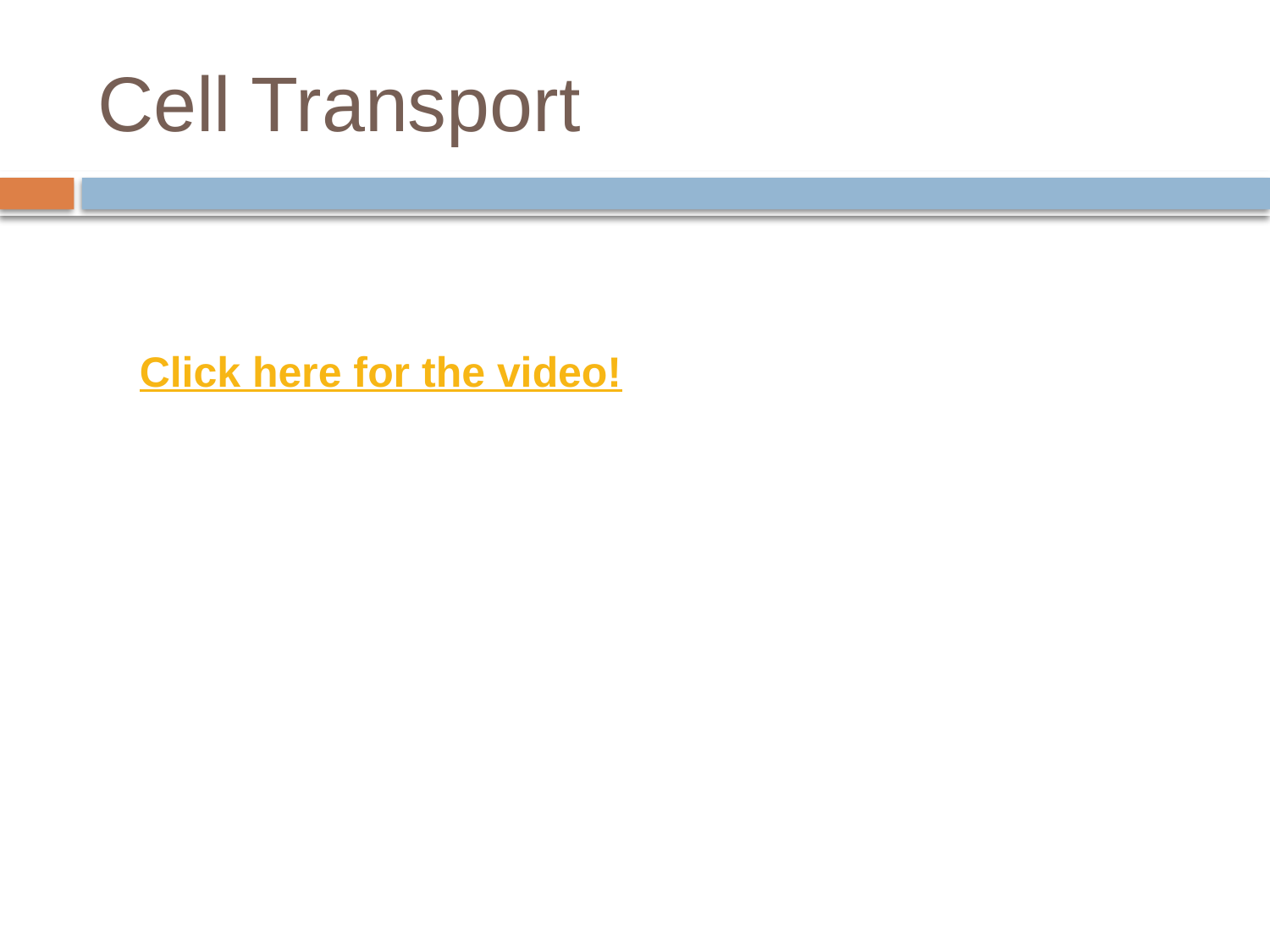

# Cell Transport
Click here for the video!